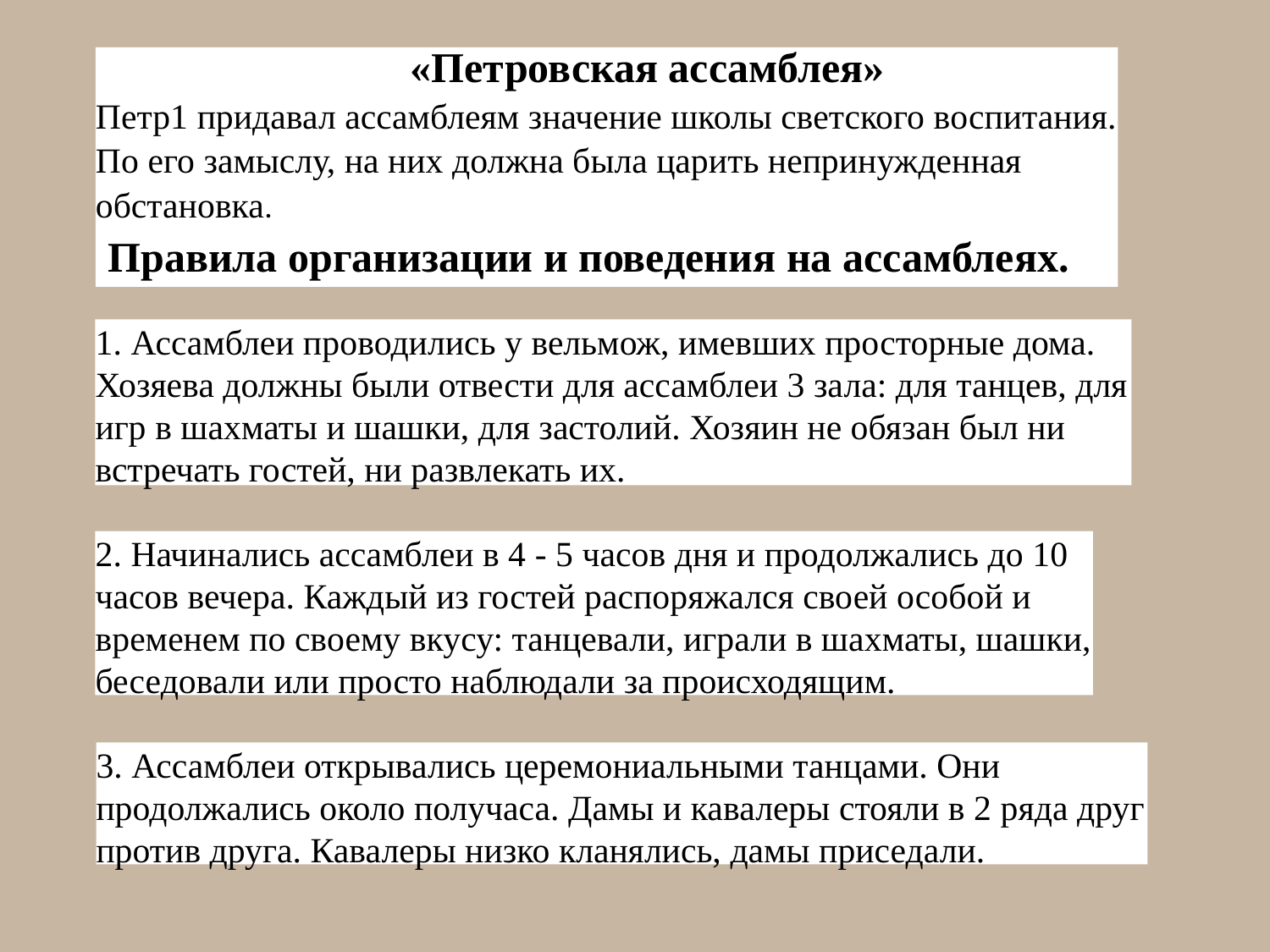

«Петровская ассамблея»
Петр1 придавал ассамблеям значение школы светского воспитания. По его замыслу, на них должна была царить непринужденная обстановка.
Правила организации и поведения на ассамблеях.
1. Ассамблеи проводились у вельмож, имевших просторные дома. Хозяева должны были отвести для ассамблеи 3 зала: для танцев, для игр в шахматы и шашки, для застолий. Хозяин не обязан был ни встречать гостей, ни развлекать их.
2. Начинались ассамблеи в 4 - 5 часов дня и продолжались до 10 часов вечера. Каждый из гостей распоряжался своей особой и временем по своему вкусу: танцевали, играли в шахматы, шашки, беседовали или просто наблюдали за происходящим.
3. Ассамблеи открывались церемониальными танцами. Они продолжались около получаса. Дамы и кавалеры стояли в 2 ряда друг против друга. Кавалеры низко кланялись, дамы приседали.